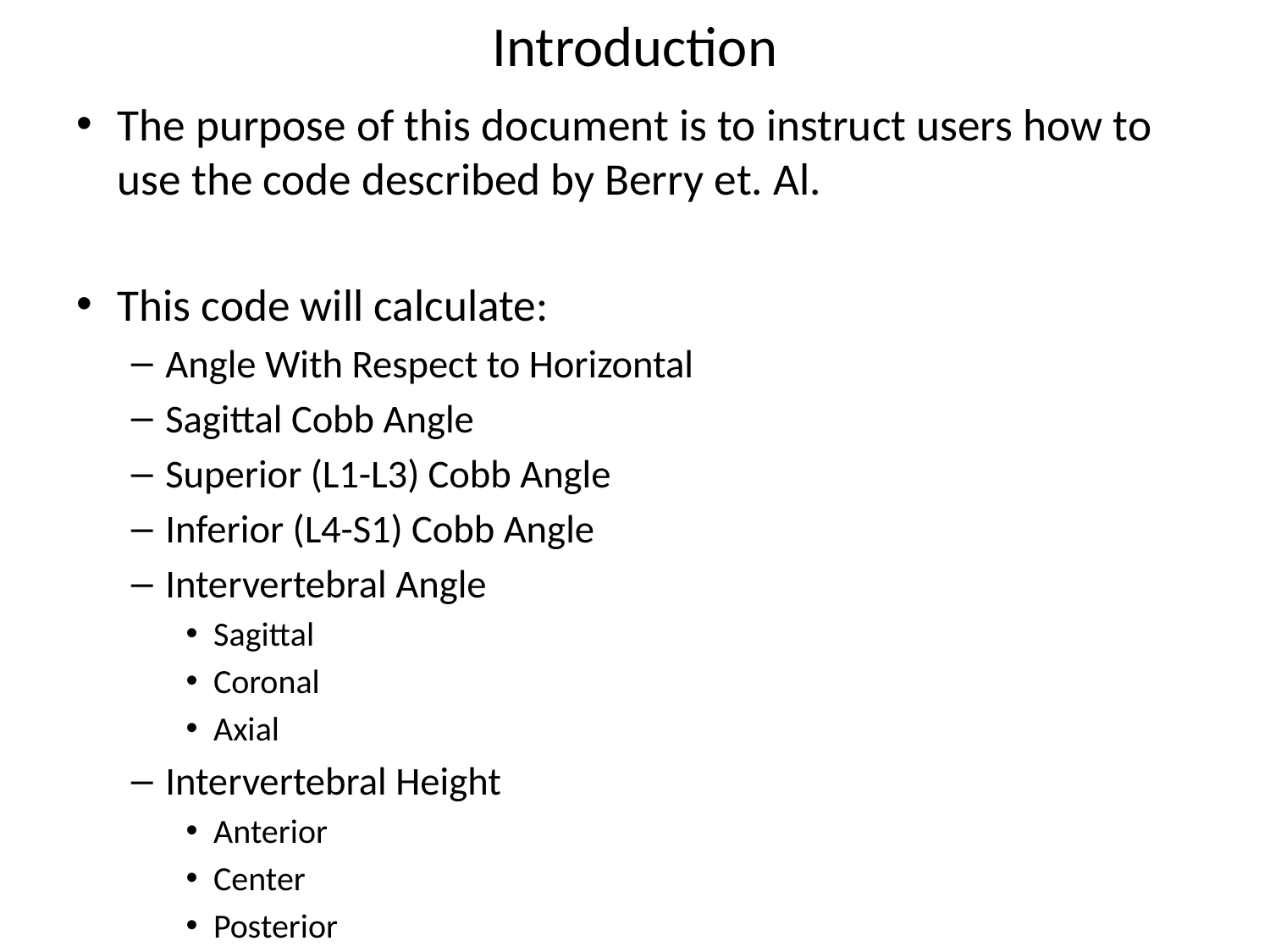

# Introduction
The purpose of this document is to instruct users how to use the code described by Berry et. Al.

This code will calculate:
Angle With Respect to Horizontal
Sagittal Cobb Angle
Superior (L1-L3) Cobb Angle
Inferior (L4-S1) Cobb Angle
Intervertebral Angle
Sagittal
Coronal
Axial
Intervertebral Height
Anterior
Center
Posterior